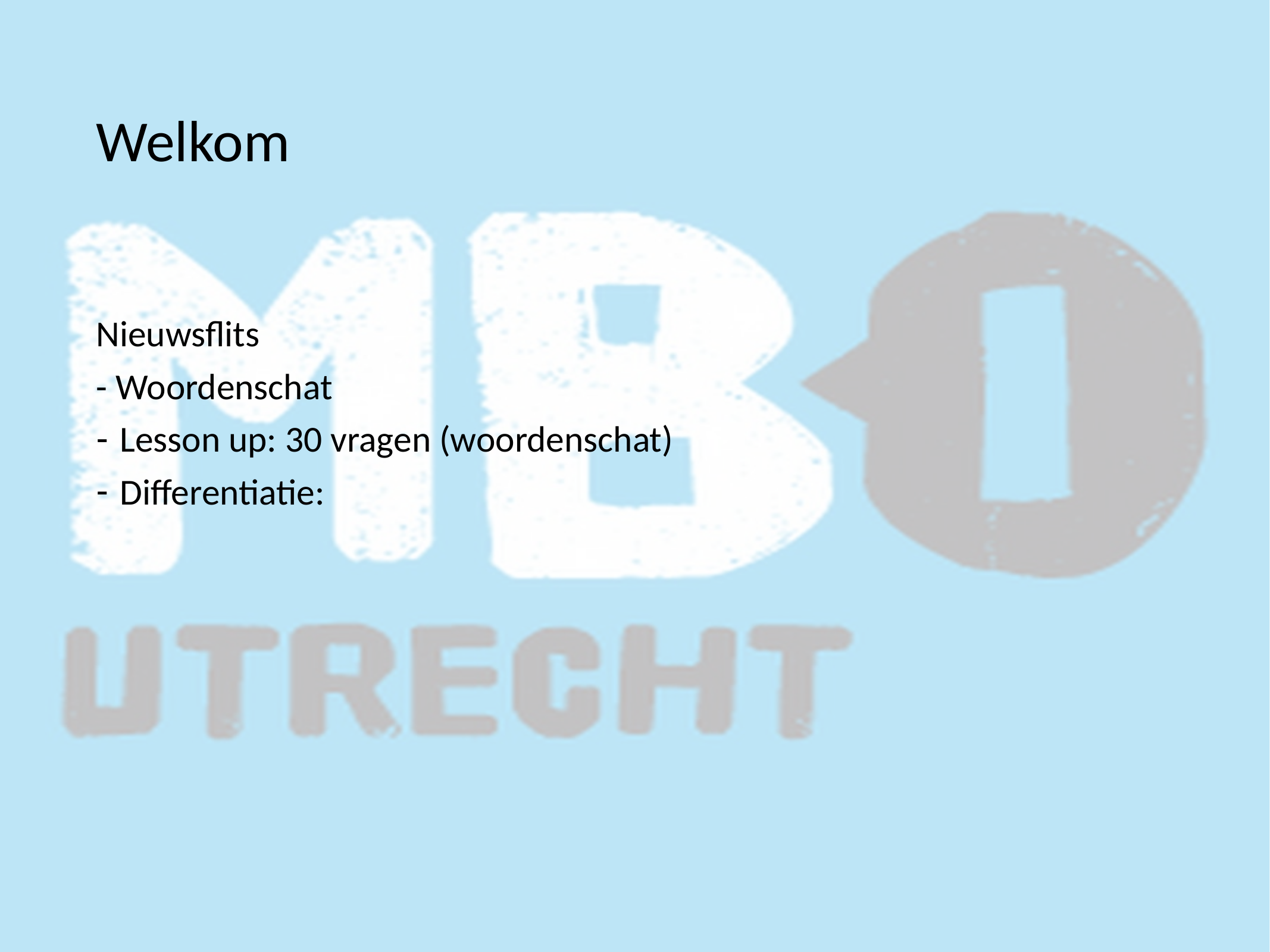

# Welkom

Nieuwsflits
- Woordenschat
Lesson up: 30 vragen (woordenschat)
Differentiatie: